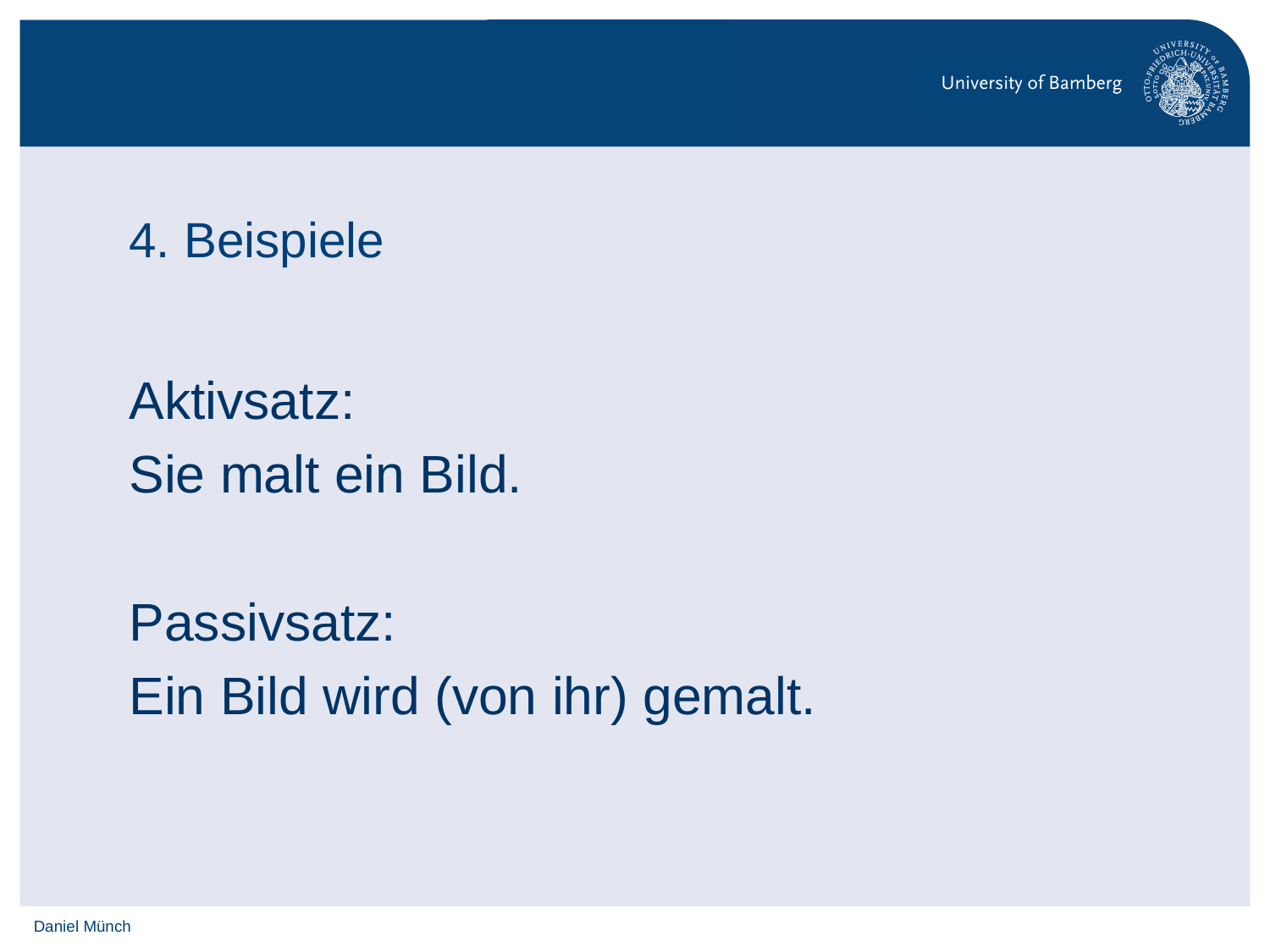

# 4. Beispiele
Aktivsatz:
Sie malt ein Bild.

Passivsatz:
Ein Bild wird (von ihr) gemalt.